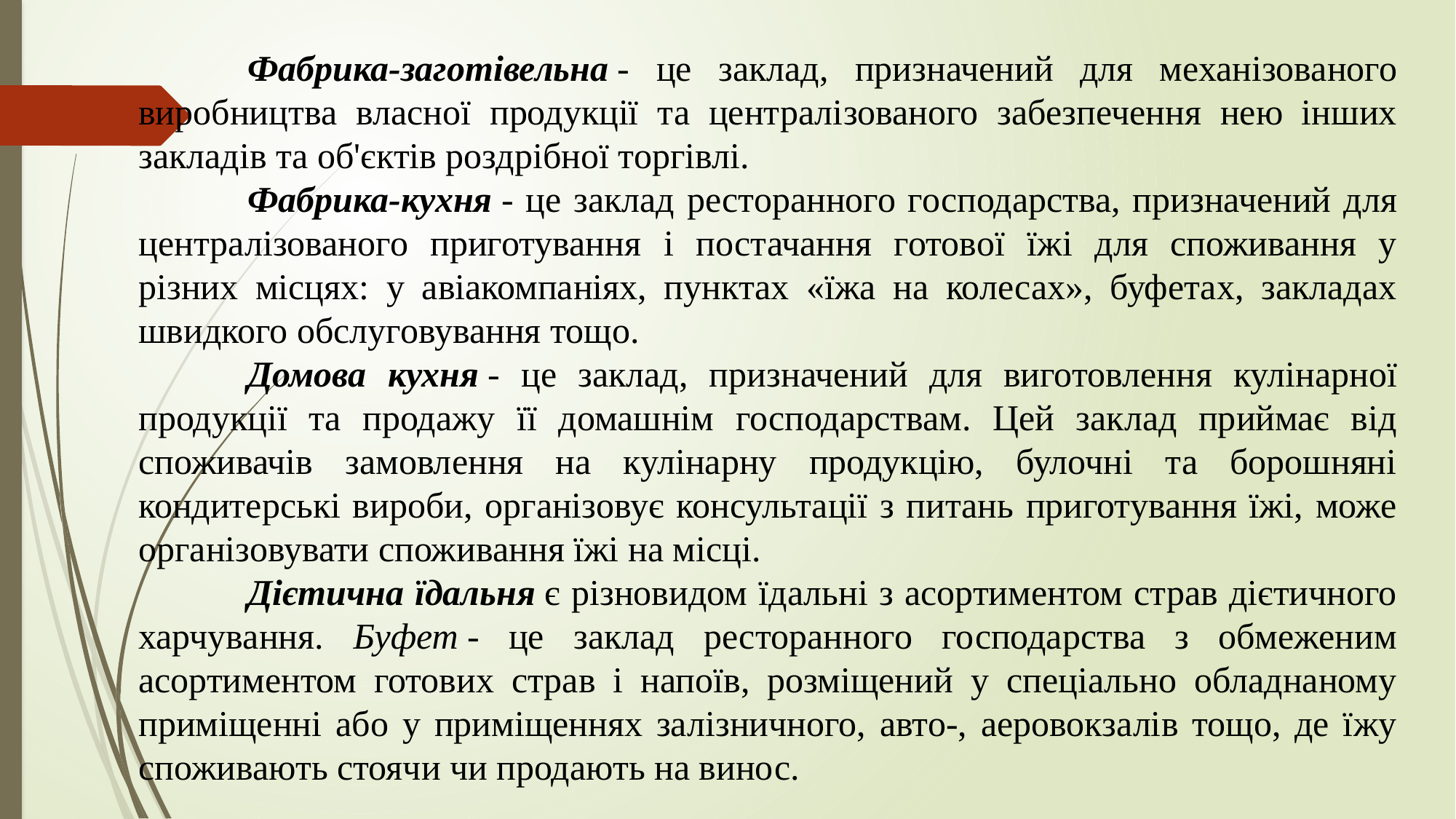

Фабрика-заготівельна - це заклад, призначений для механізованого виробництва власної продукції та централізованого забезпечення нею інших закладів та об'єктів роздрібної торгівлі.
	Фабрика-кухня - це заклад ресторанного господарства, призначений для централізованого приготування і постачання готової їжі для споживання у різних місцях: у авіакомпаніях, пунктах «їжа на колесах», буфетах, закладах швидкого обслуговування тощо.
	Домова кухня - це заклад, призначений для виготовлення кулінарної продукції та продажу її домашнім господарствам. Цей заклад приймає від споживачів замовлення на кулінарну продукцію, булочні та борошняні кондитерські вироби, організовує консультації з питань приготування їжі, може організовувати споживання їжі на місці.
	Дієтична їдальня є різновидом їдальні з асортиментом страв дієтичного харчування. Буфет - це заклад ресторанного господарства з обмеженим асортиментом готових страв і напоїв, розміщений у спеціально обладнаному приміщенні або у приміщеннях залізничного, авто-, аеровокзалів тощо, де їжу споживають стоячи чи продають на винос.